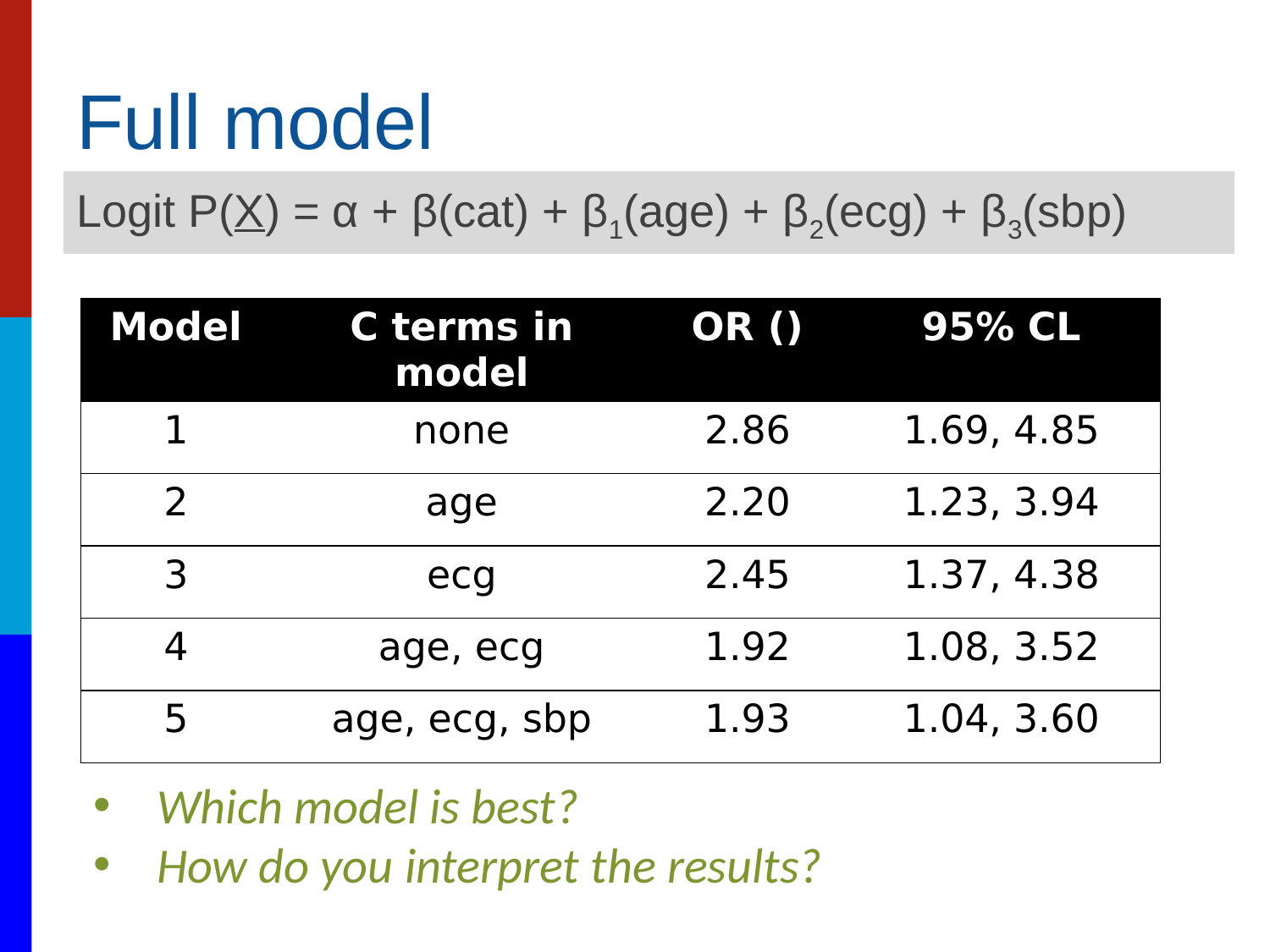

# Full model
Logit P(X) = α + β(cat) + β1(age) + β2(ecg) + β3(sbp)
| Model | C terms in model | OR () | 95% CL |
| --- | --- | --- | --- |
| 1 | none | 2.86 | 1.69, 4.85 |
| 2 | age | 2.20 | 1.23, 3.94 |
| 3 | ecg | 2.45 | 1.37, 4.38 |
| 4 | age, ecg | 1.92 | 1.08, 3.52 |
| 5 | age, ecg, sbp | 1.93 | 1.04, 3.60 |
Which model is best?
How do you interpret the results?